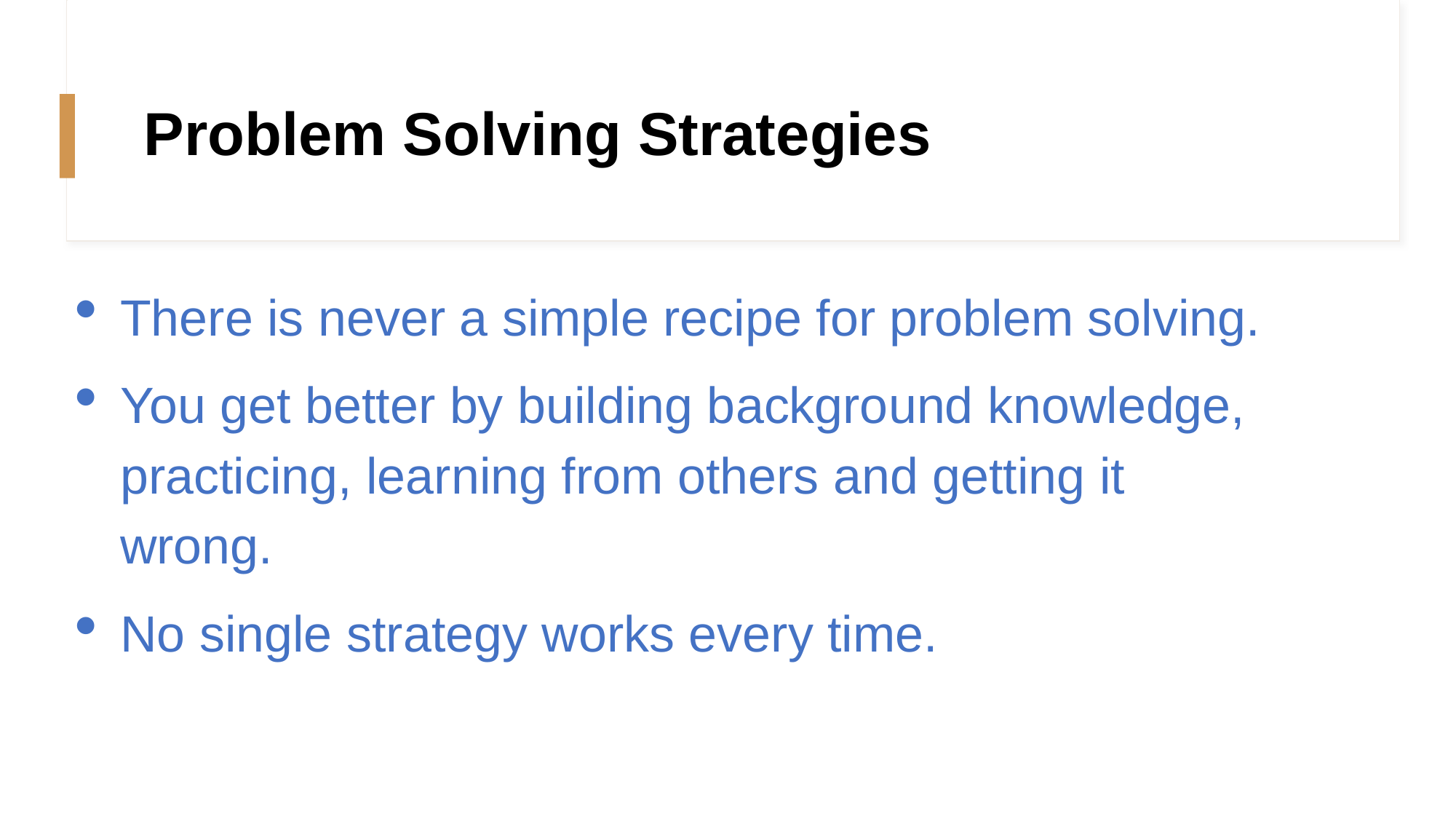

# Problem Solving Strategies
There is never a simple recipe for problem solving.
You get better by building background knowledge, practicing, learning from others and getting it wrong.
No single strategy works every time.